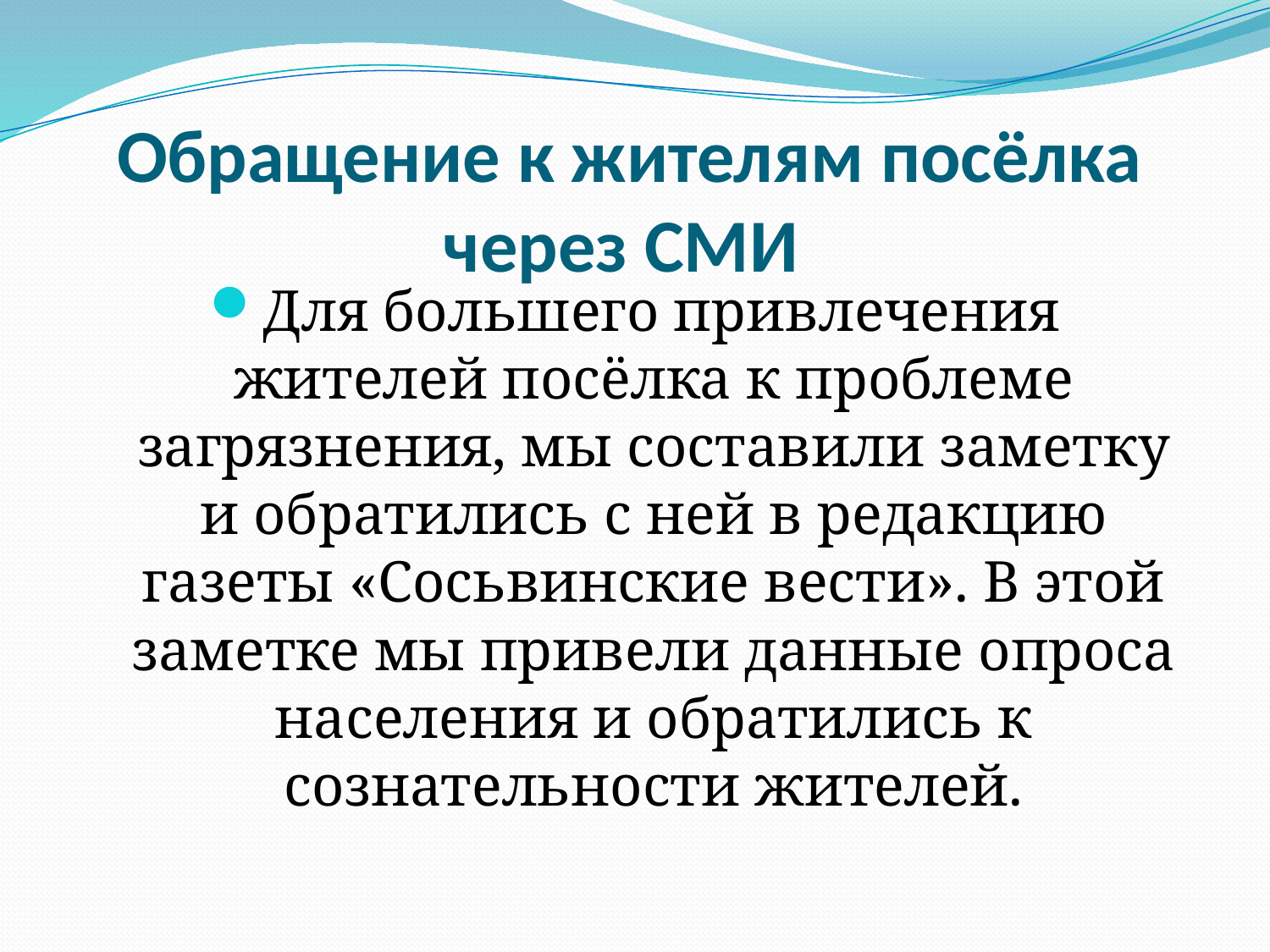

# Обращение к жителям посёлка через СМИ
Для большего привлечения жителей посёлка к проблеме загрязнения, мы составили заметку и обратились с ней в редакцию газеты «Сосьвинские вести». В этой заметке мы привели данные опроса населения и обратились к сознательности жителей.